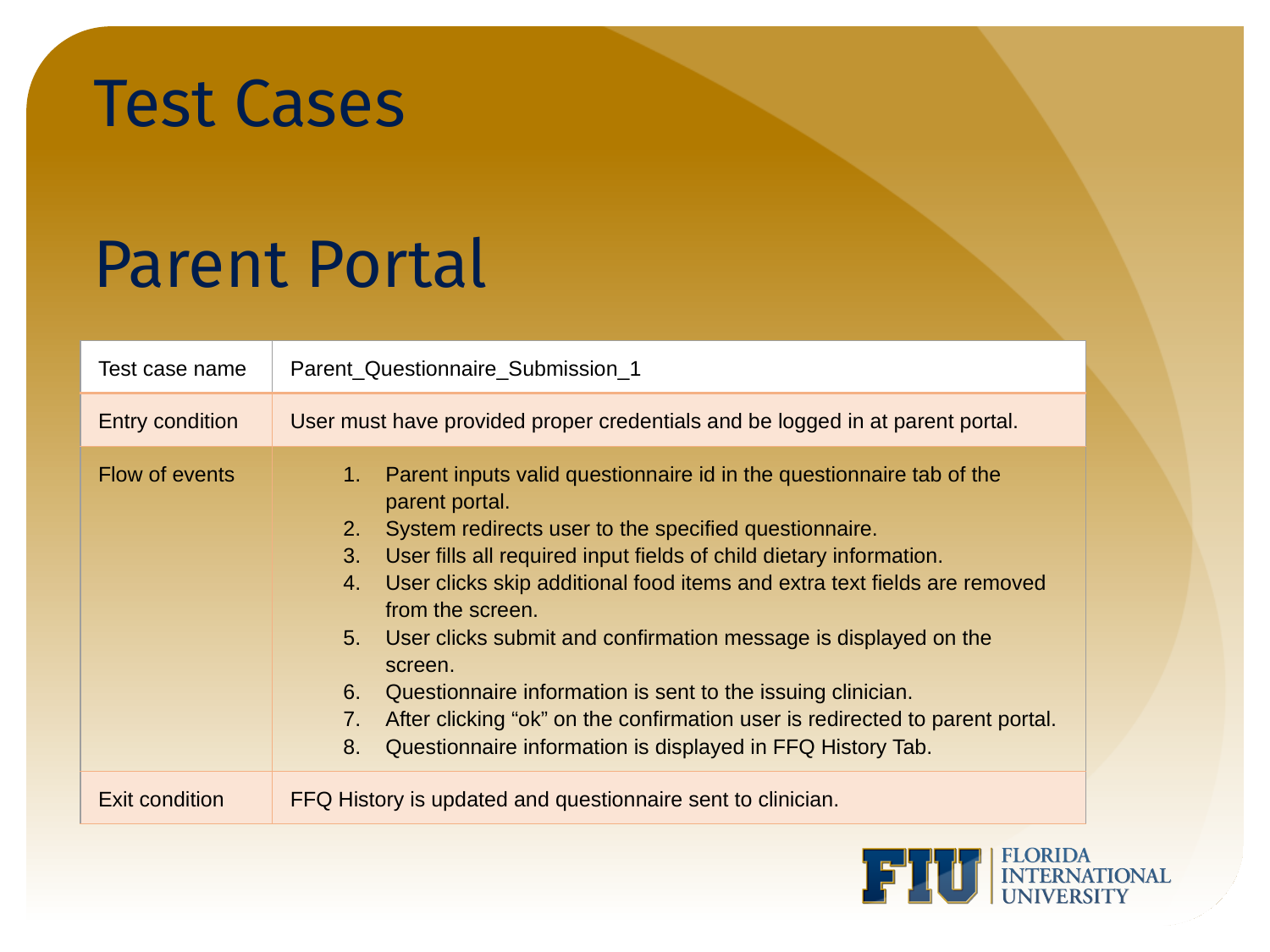

# Test Cases

Parent Portal
| Test case name | Parent\_Questionnaire\_Submission\_1 |
| --- | --- |
| Entry condition | User must have provided proper credentials and be logged in at parent portal. |
| Flow of events | Parent inputs valid questionnaire id in the questionnaire tab of the parent portal. System redirects user to the specified questionnaire. User fills all required input fields of child dietary information. User clicks skip additional food items and extra text fields are removed from the screen. User clicks submit and confirmation message is displayed on the screen. Questionnaire information is sent to the issuing clinician. After clicking “ok” on the confirmation user is redirected to parent portal. Questionnaire information is displayed in FFQ History Tab. |
| Exit condition | FFQ History is updated and questionnaire sent to clinician. |